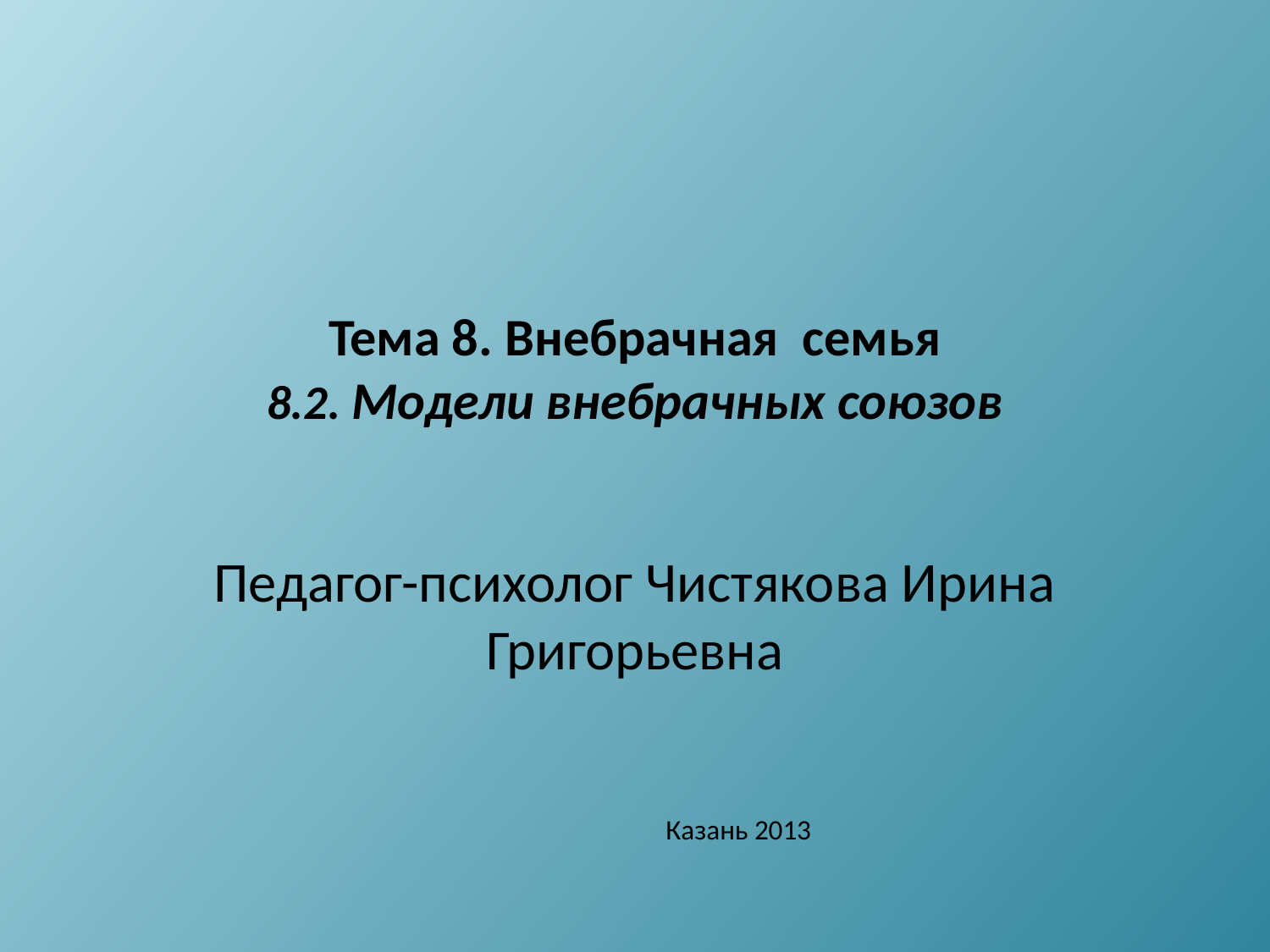

# Тема 8. Внебрачная  семья 8.2. Модели внебрачных союзов
Педагог-психолог Чистякова Ирина Григорьевна
Казань 2013